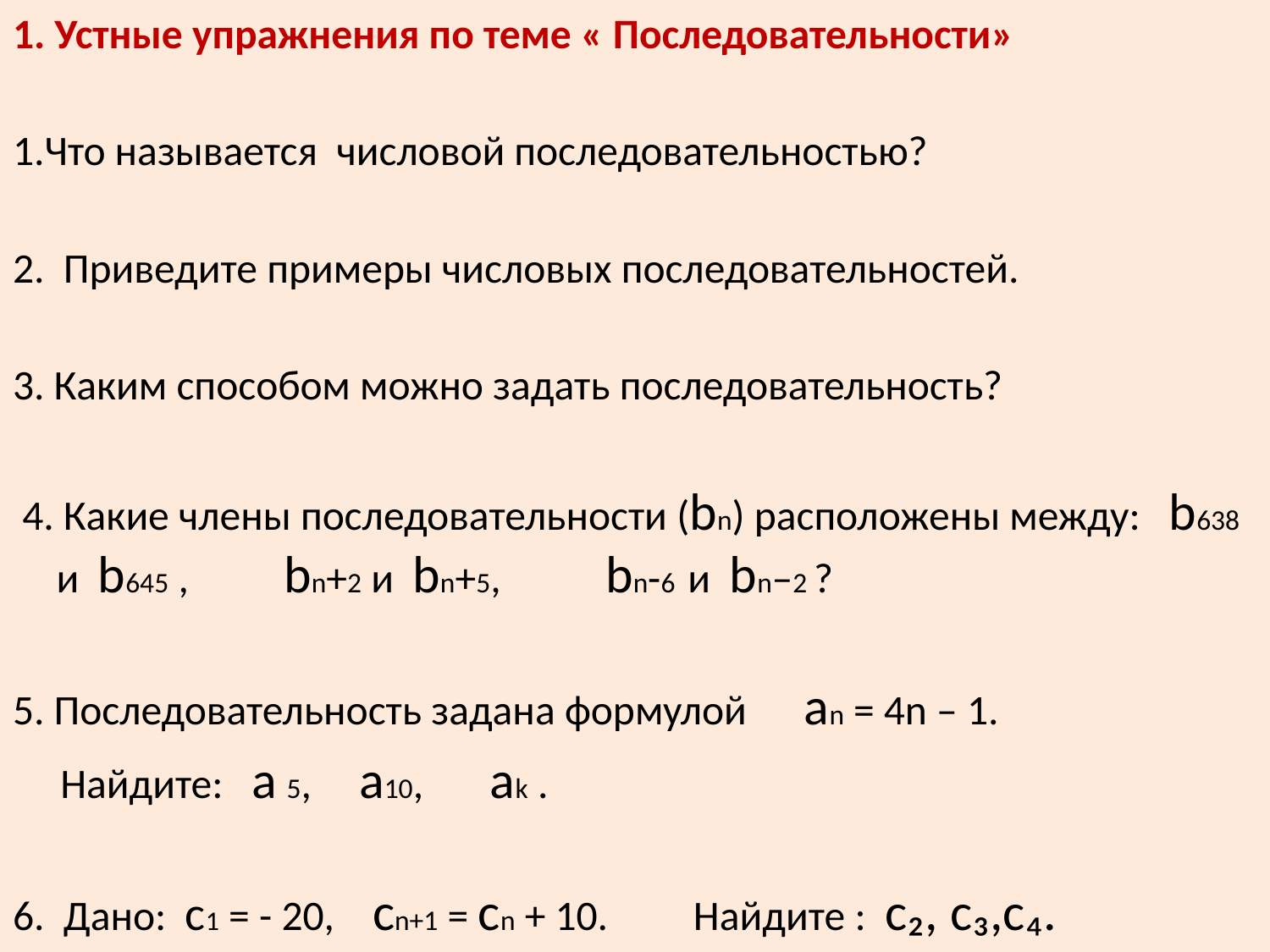

1. Устные упражнения по теме « Последовательности»

1.Что называется  числовой последовательностью?

2.  Приведите примеры числовых последовательностей.

3. Каким способом можно задать последовательность?

 4. Какие члены последовательности (bn) расположены между:   b638  и  b645 ,          bn+2 и  bn+5,           bn-6  и  bn–2 ?

5. Последовательность задана формулой      аn = 4n – 1.
     Найдите:   а 5,     а10,       аk .

6.  Дано:  с1 = - 20,    сn+1 = сn + 10.         Найдите :  с₂, с₃,с₄.